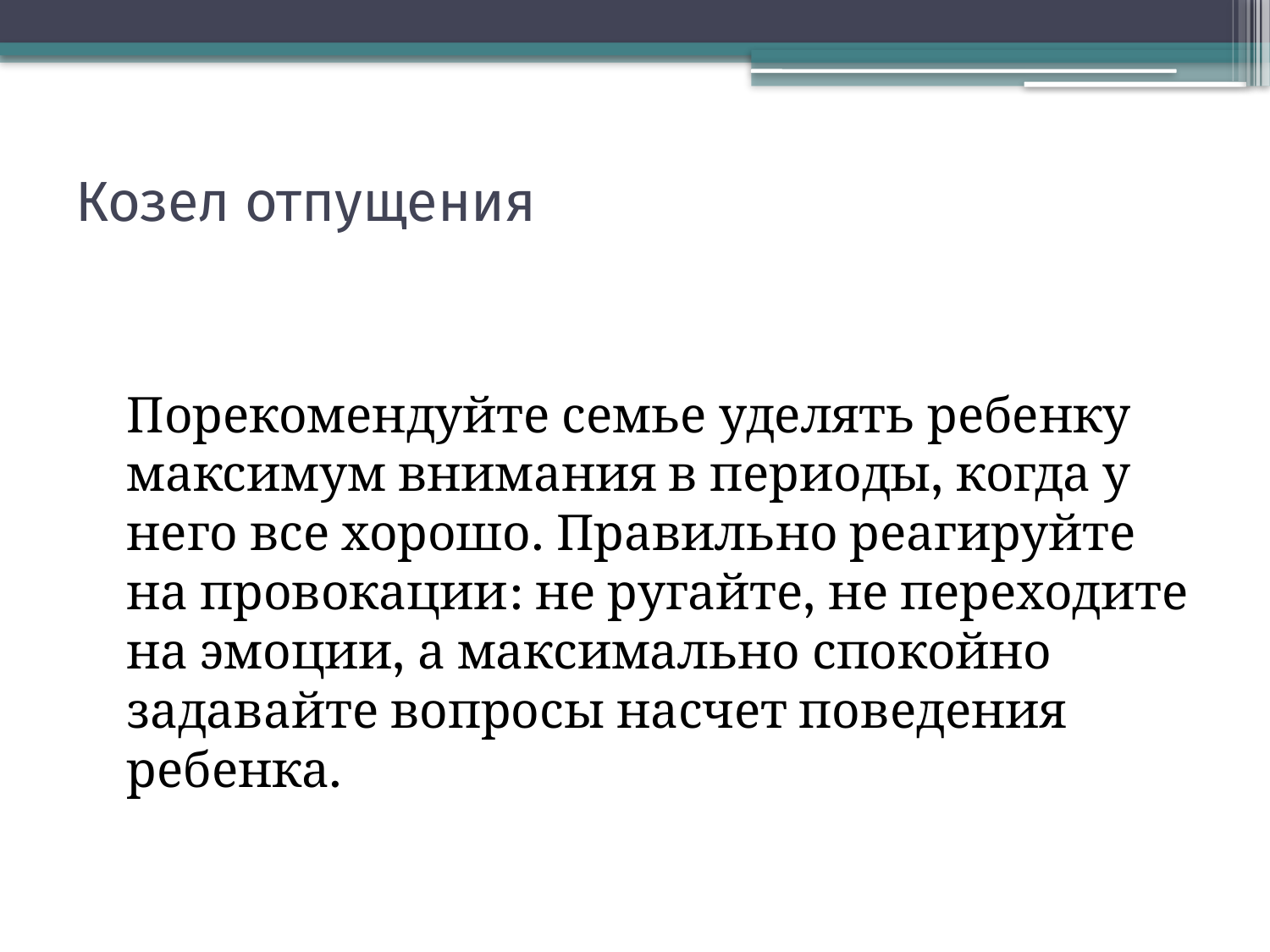

# Козел отпущения

   Порекомендуйте семье уделять ребенку максимум внимания в периоды, когда у него все хорошо. Правильно реагируйте на провокации: не ругайте, не переходите на эмоции, а максимально спокойно задавайте вопросы насчет поведения ребенка.